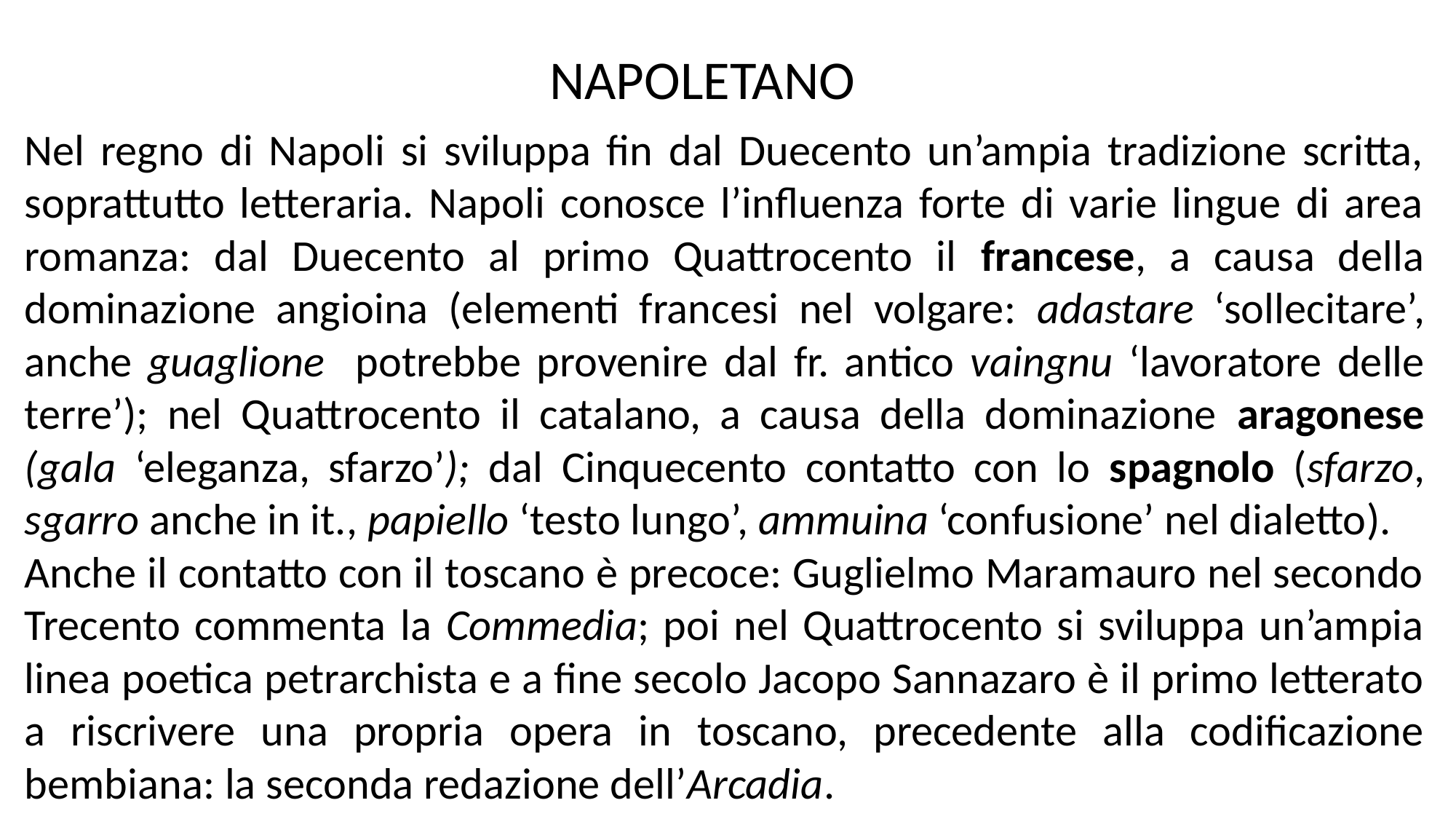

NAPOLETANO
Nel regno di Napoli si sviluppa fin dal Duecento un’ampia tradizione scritta, soprattutto letteraria. Napoli conosce l’influenza forte di varie lingue di area romanza: dal Duecento al primo Quattrocento il francese, a causa della dominazione angioina (elementi francesi nel volgare: adastare ‘sollecitare’, anche guaglione  potrebbe provenire dal fr. antico vaingnu ‘lavoratore delle terre’); nel Quattrocento il catalano, a causa della dominazione aragonese (gala ‘eleganza, sfarzo’); dal Cinquecento contatto con lo spagnolo (sfarzo, sgarro anche in it., papiello ‘testo lungo’, ammuina ‘confusione’ nel dialetto).
Anche il contatto con il toscano è precoce: Guglielmo Maramauro nel secondo Trecento commenta la Commedia; poi nel Quattrocento si sviluppa un’ampia linea poetica petrarchista e a fine secolo Jacopo Sannazaro è il primo letterato a riscrivere una propria opera in toscano, precedente alla codificazione bembiana: la seconda redazione dell’Arcadia.